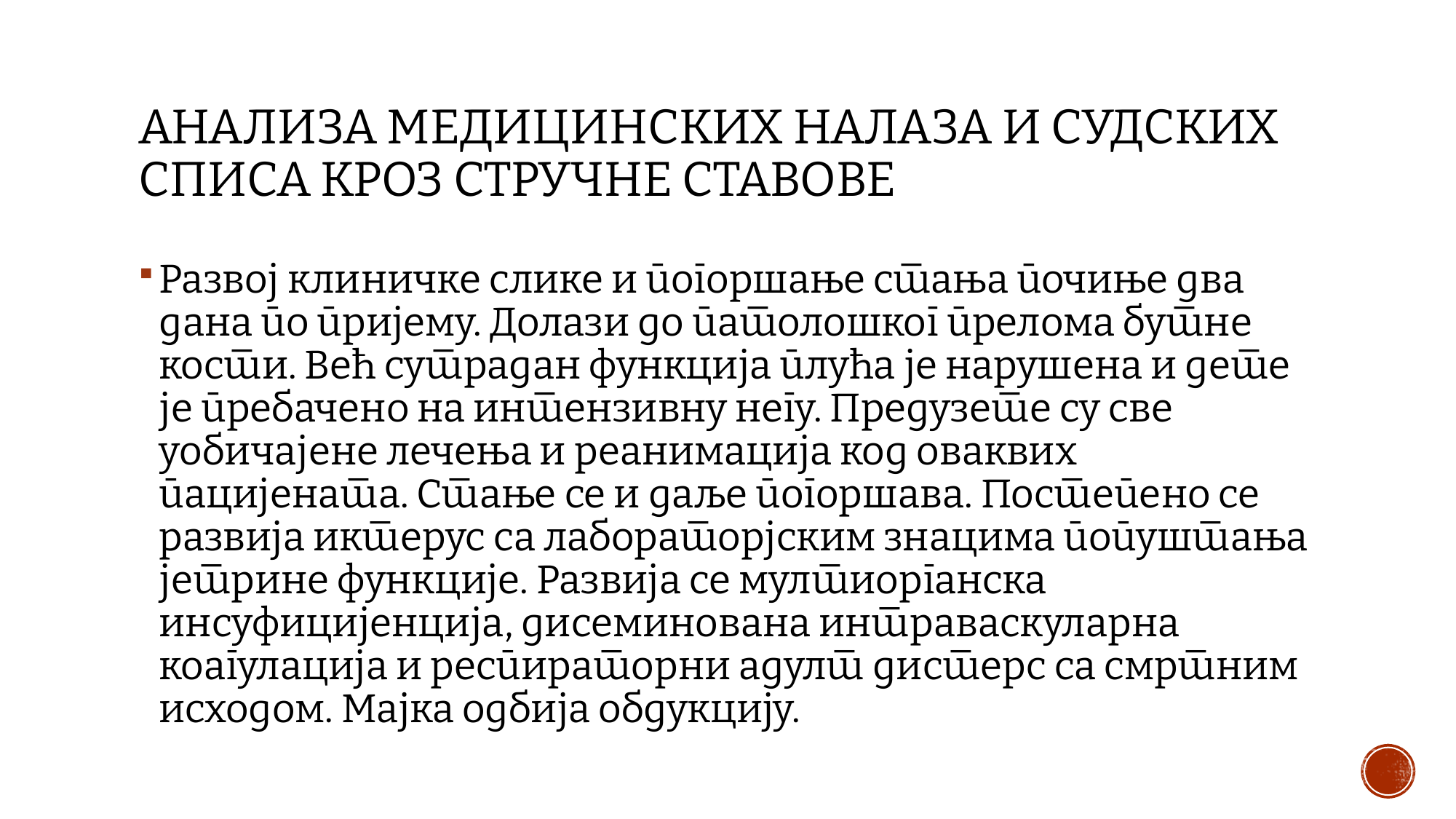

# анализа медицинских налаза и судских списа кроз стручне ставове
Развој клиничке слике и погоршање стања почиње два дана по пријему. Долази до патолошког прелома бутне кости. Већ сутрадан функција плућа је нарушена и дете је пребачено на интензивну негу. Предузете су све уобичајене лечења и реанимација код оваквих пацијената. Стање се и даље погоршава. Постепено се развија иктерус са лабораторјским знацима попуштања јетрине функције. Развија се мултиорганска инсуфицијенција, дисеминована интраваскуларна коагулација и респираторни адулт дистерс са смртним исходом. Мајка одбија обдукцију.